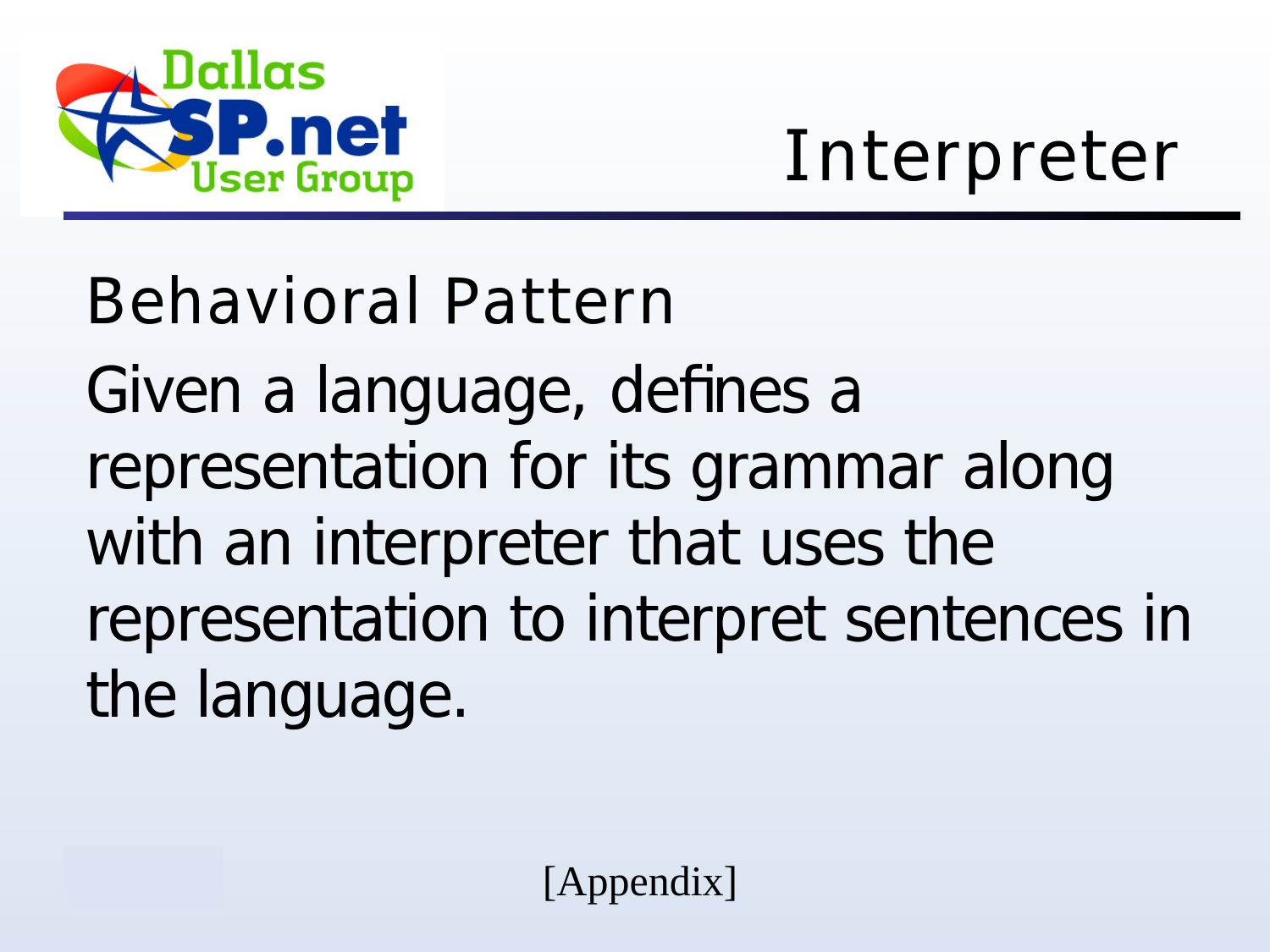

# Interpreter
Behavioral Pattern
Given a language, defines a representation for its grammar along with an interpreter that uses the representation to interpret sentences in the language.

[Appendix]